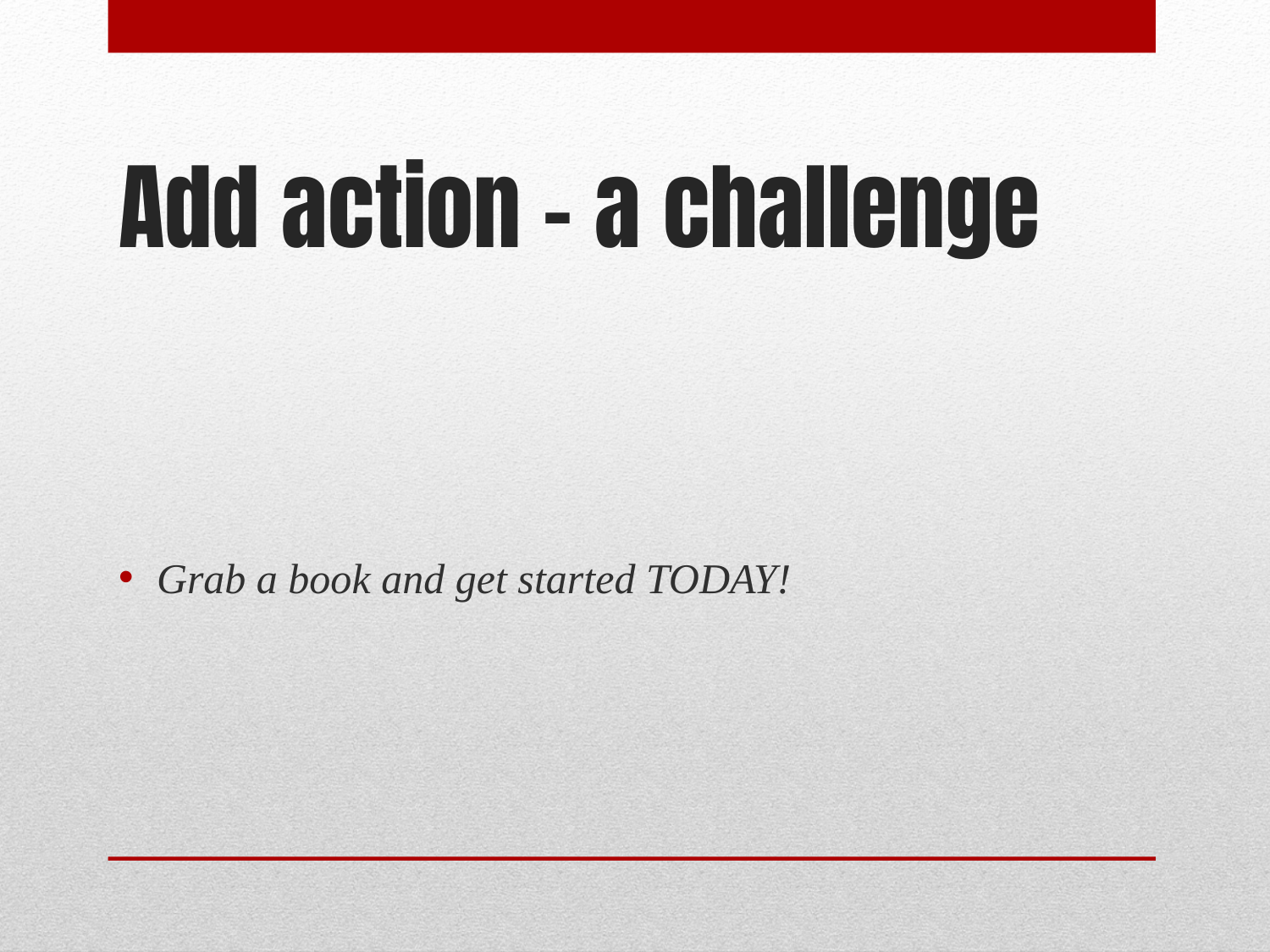

# Add action – a challenge
Grab a book and get started TODAY!